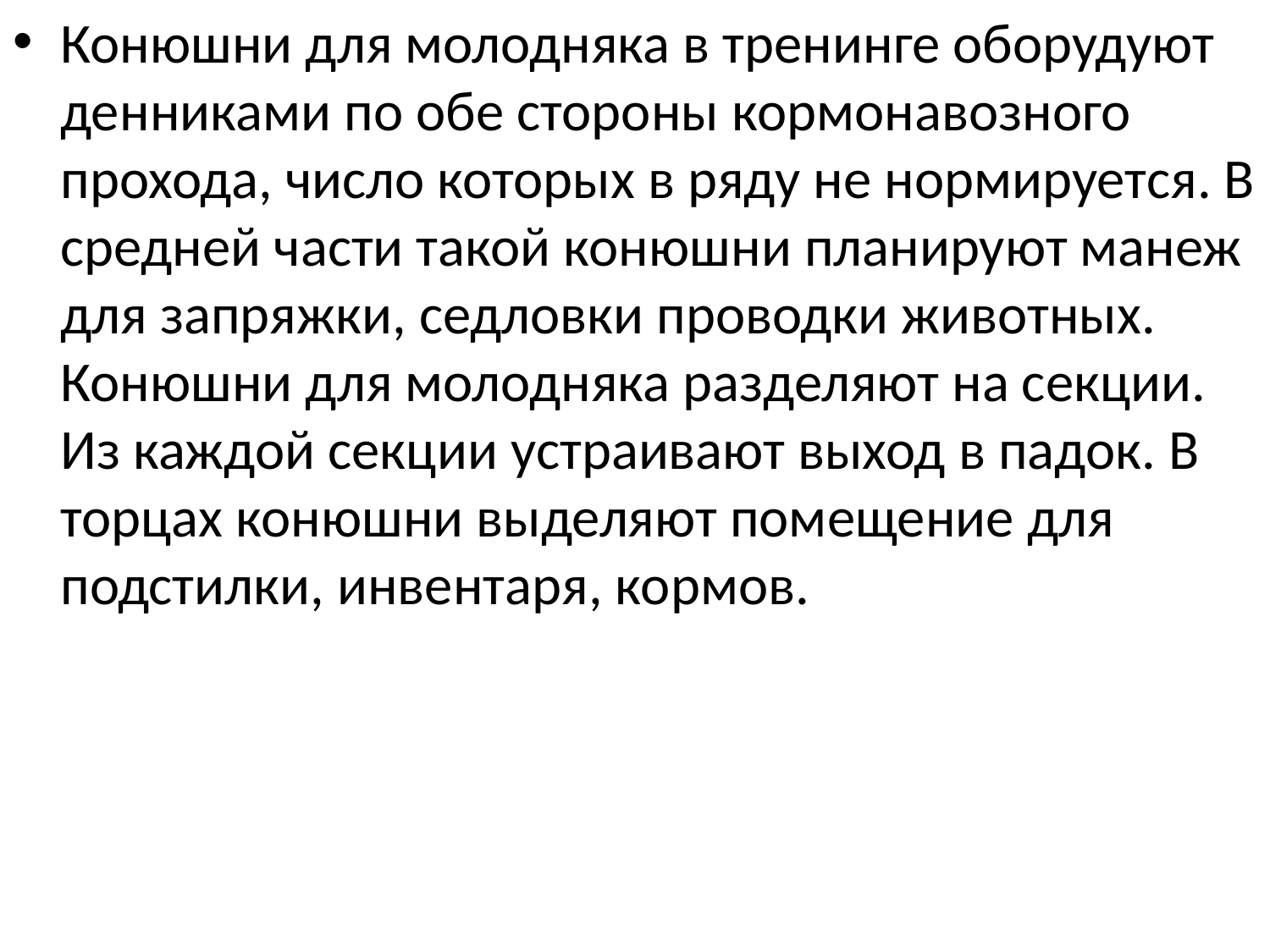

Конюшни для молодняка в тренинге оборудуют денниками по обе стороны кормонавозного прохода, число которых в ряду не нормируется. В средней части такой конюшни планируют манеж для запряжки, седловки проводки животных. Конюшни для молодняка разделяют на секции. Из каждой секции устраивают выход в падок. В торцах конюшни выделяют помещение для подстилки, инвентаря, кормов.